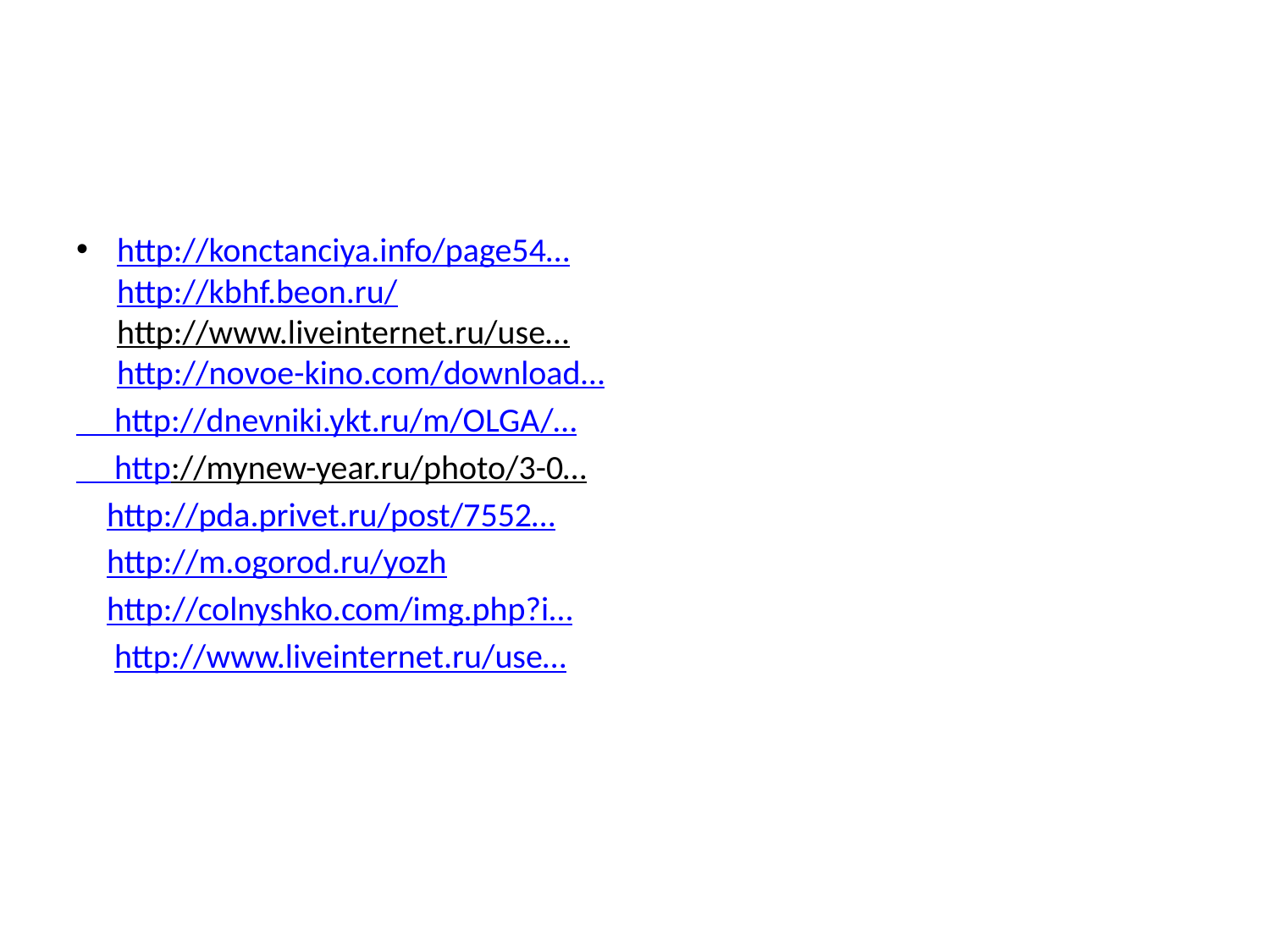

#
http://konctanciya.info/page54…
http://kbhf.beon.ru/
http://www.liveinternet.ru/use…
http://novoe-kino.com/download…
     http://dnevniki.ykt.ru/m/OLGA/…
     http://mynew-year.ru/photo/3-0…
    http://pda.privet.ru/post/7552…
    http://m.ogorod.ru/yozh
    http://colnyshko.com/img.php?i…
     http://www.liveinternet.ru/use…